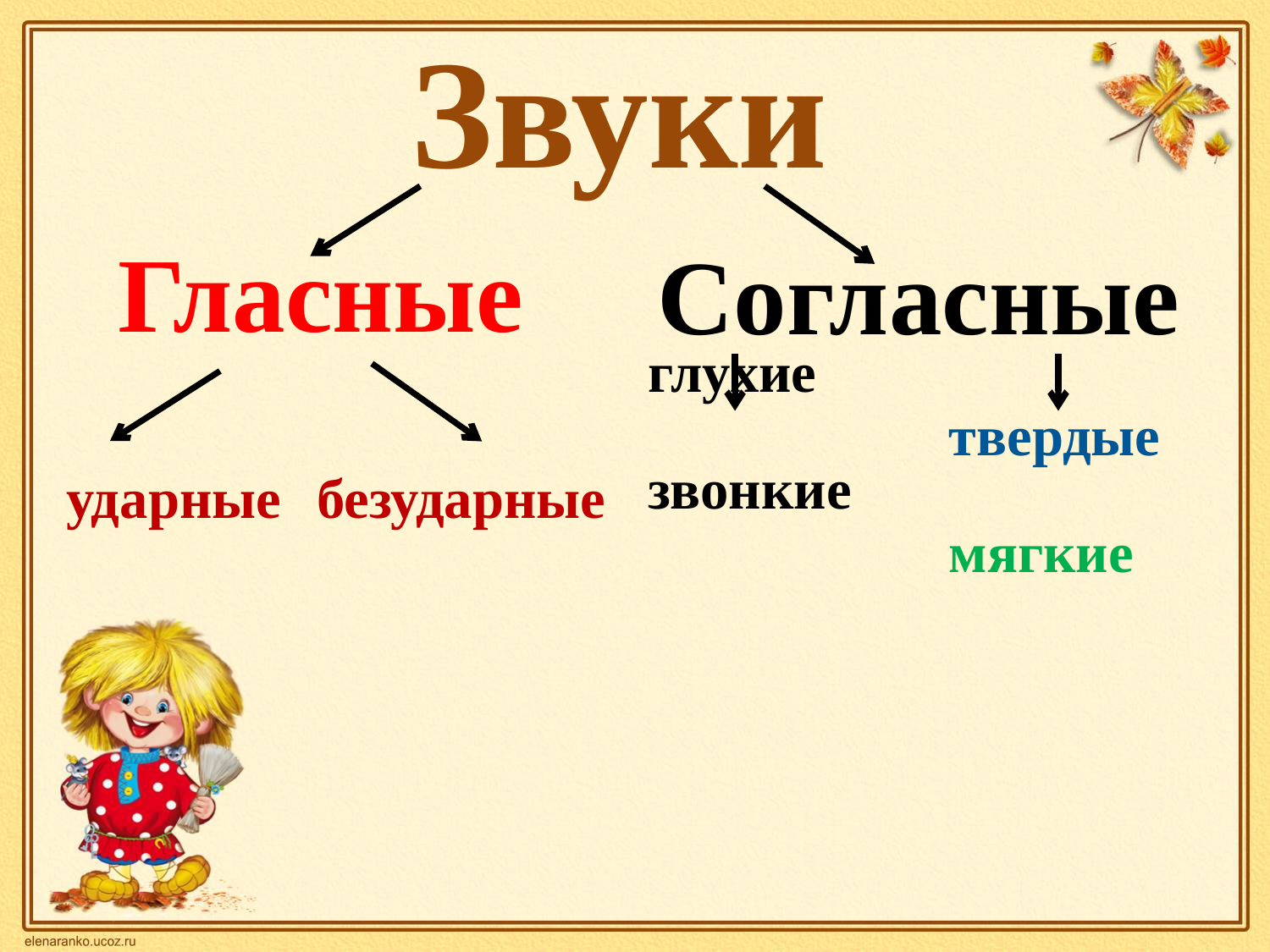

# Звуки
Гласные
Согласные
безударные
ударные
глухие
звонкие
твердые
мягкие